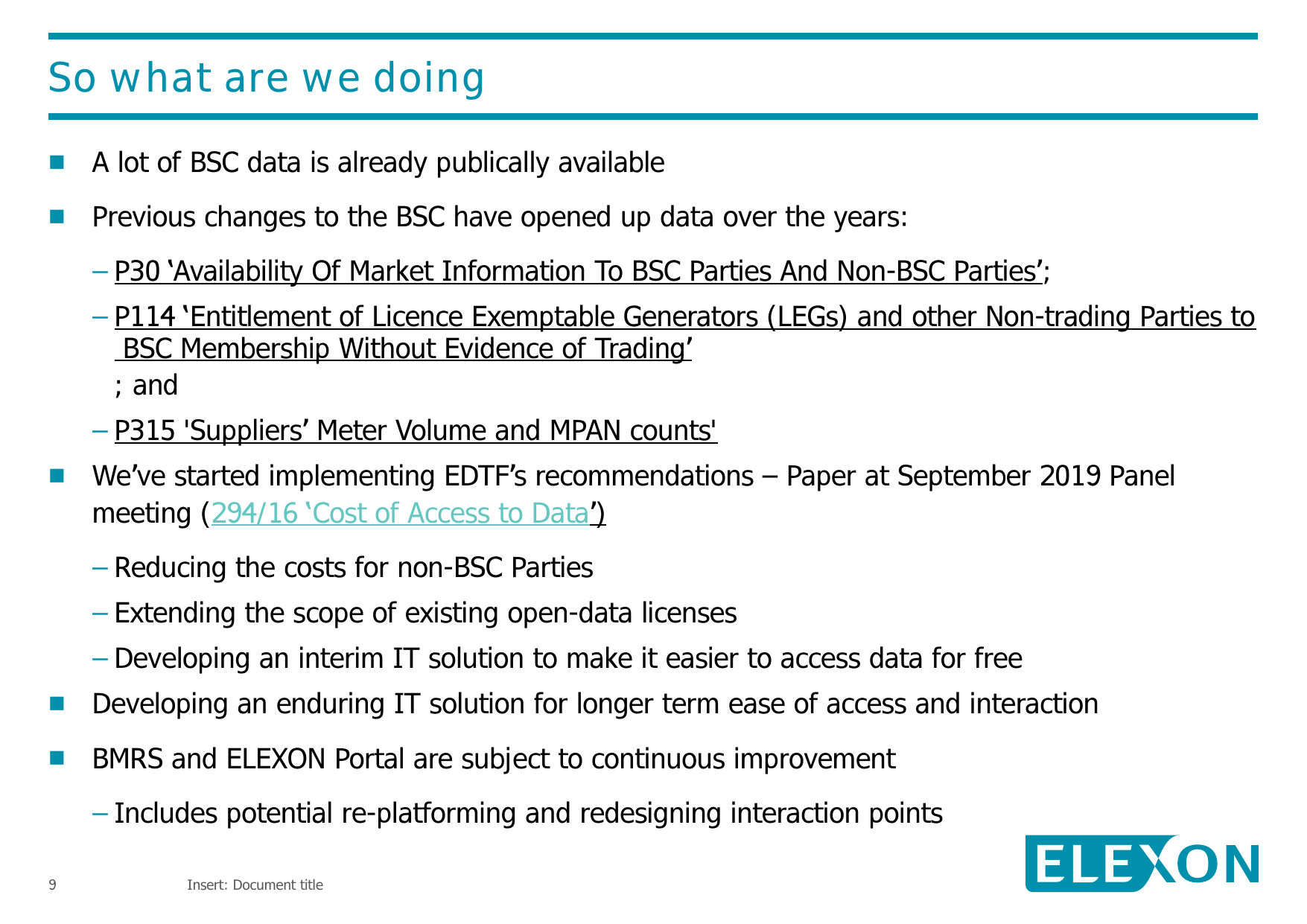

# So what are we doing
A lot of BSC data is already publically available
Previous changes to the BSC have opened up data over the years:
P30 ‘Availability Of Market Information To BSC Parties And Non-BSC Parties’;
P114 ‘Entitlement of Licence Exemptable Generators (LEGs) and other Non-trading Parties to BSC Membership Without Evidence of Trading’; and
P315 'Suppliers’ Meter Volume and MPAN counts'
We’ve started implementing EDTF’s recommendations – Paper at September 2019 Panel meeting (294/16 ‘Cost of Access to Data’)
Reducing the costs for non-BSC Parties
Extending the scope of existing open-data licenses
Developing an interim IT solution to make it easier to access data for free
Developing an enduring IT solution for longer term ease of access and interaction
BMRS and ELEXON Portal are subject to continuous improvement
Includes potential re-platforming and redesigning interaction points

Insert: Document title
9